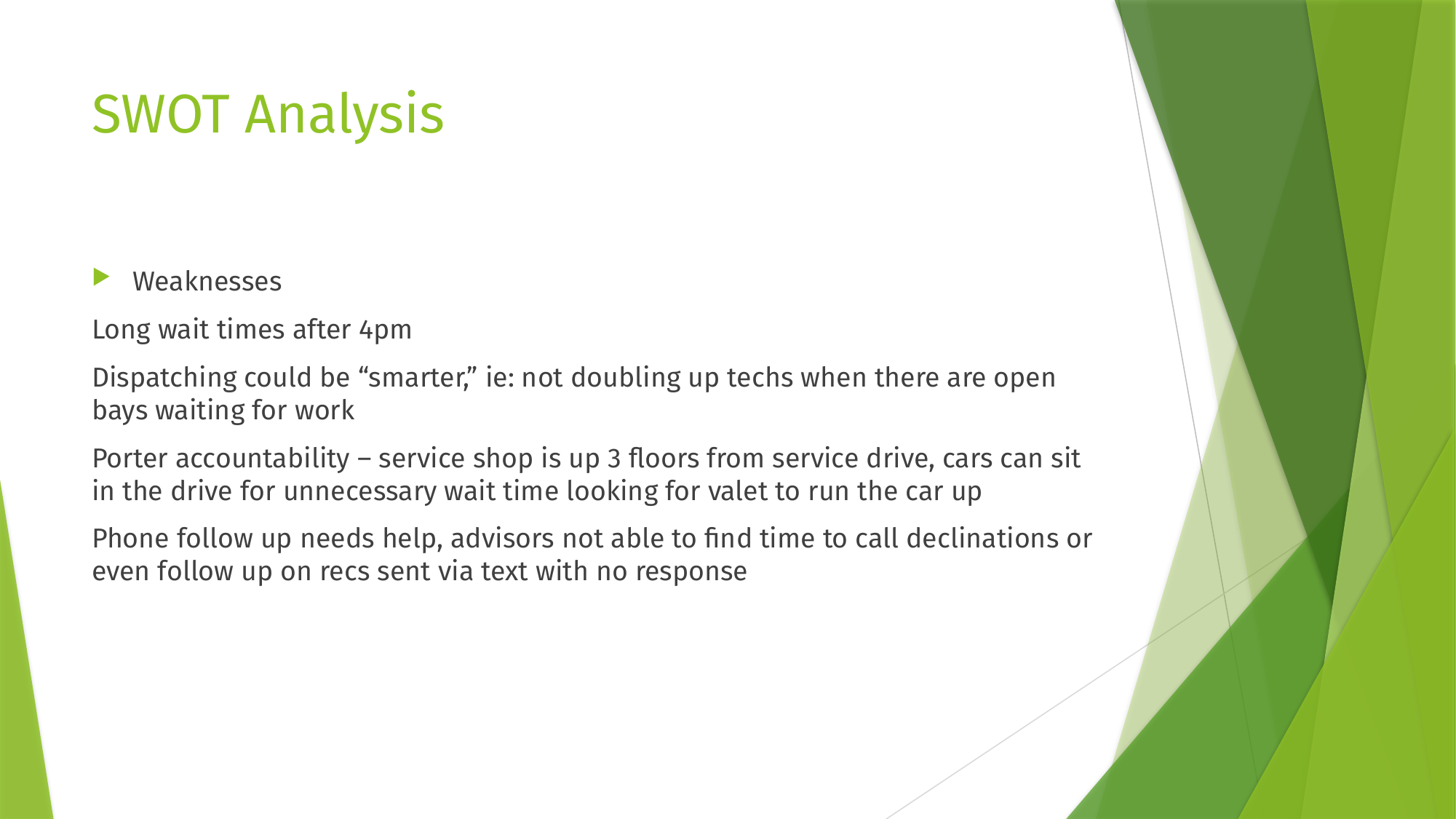

# SWOT Analysis
Weaknesses
Long wait times after 4pm
Dispatching could be “smarter,” ie: not doubling up techs when there are open bays waiting for work
Porter accountability – service shop is up 3 floors from service drive, cars can sit in the drive for unnecessary wait time looking for valet to run the car up
Phone follow up needs help, advisors not able to find time to call declinations or even follow up on recs sent via text with no response